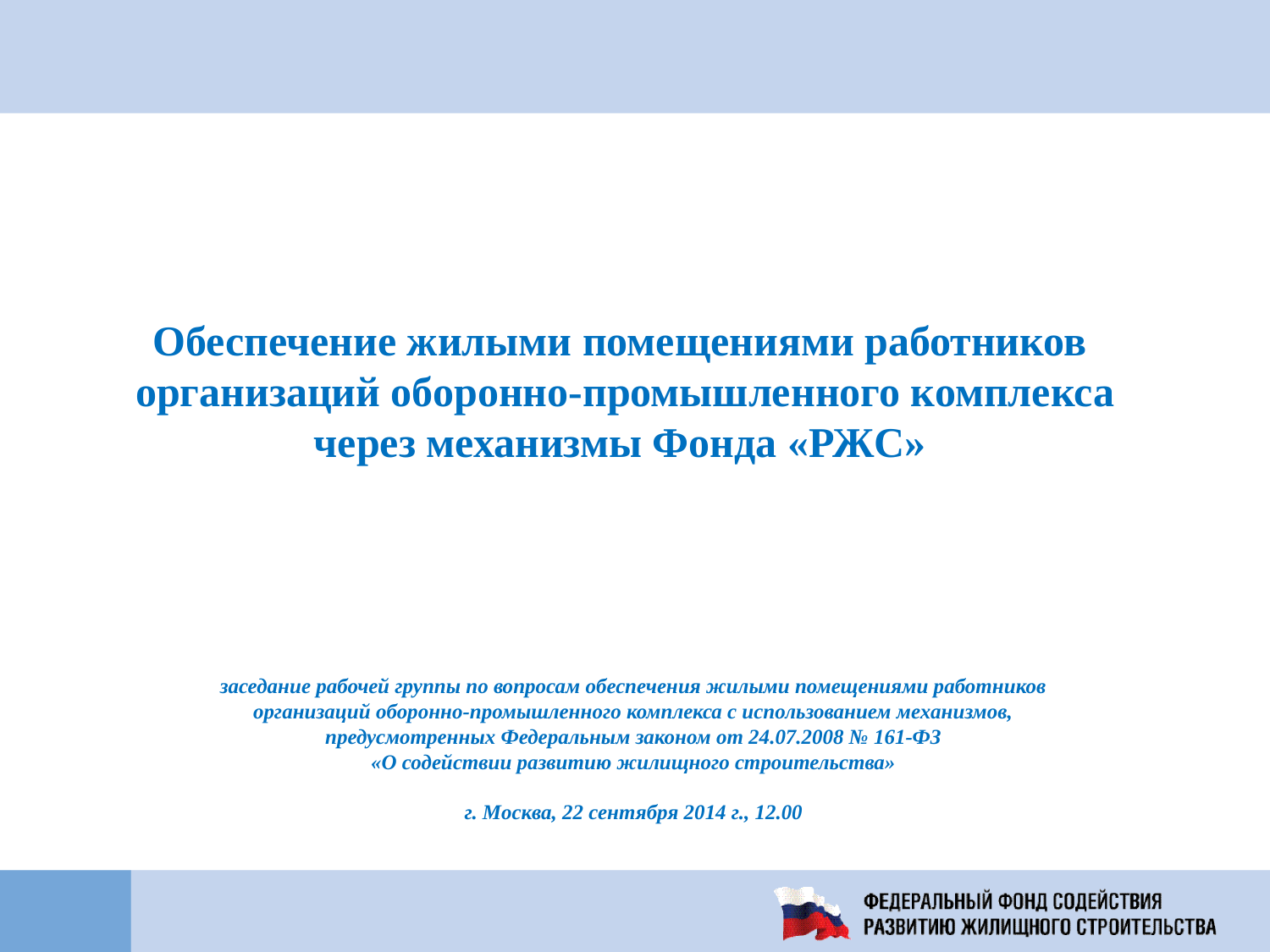

Обеспечение жилыми помещениями работников
организаций оборонно-промышленного комплекса
через механизмы Фонда «РЖС»

заседание рабочей группы по вопросам обеспечения жилыми помещениями работников
организаций оборонно-промышленного комплекса с использованием механизмов,
предусмотренных Федеральным законом от 24.07.2008 № 161-ФЗ
«О содействии развитию жилищного строительства»

г. Москва, 22 сентября 2014 г., 12.00